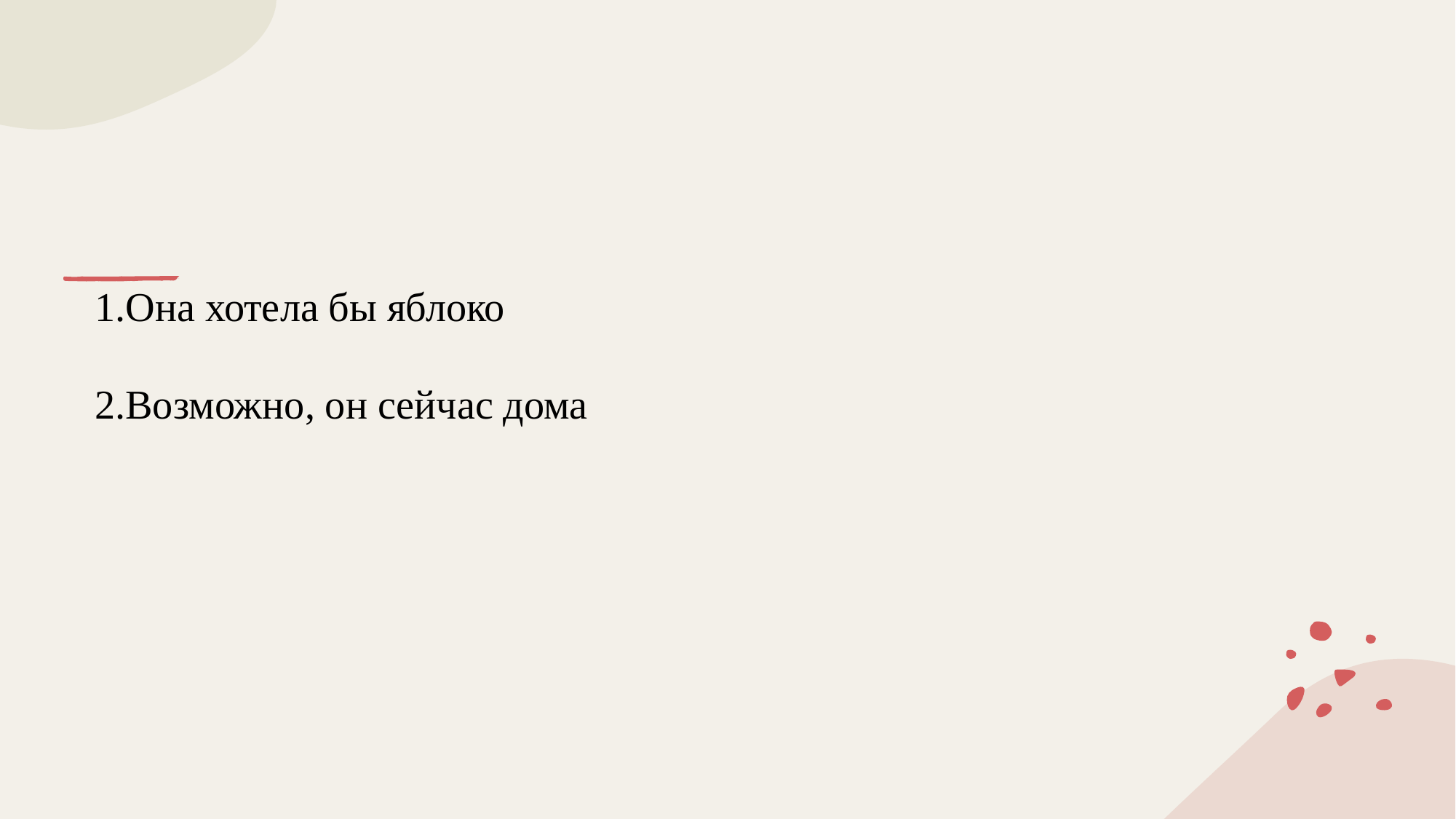

# 1.Она хотела бы яблоко 2.Возможно, он сейчас дома